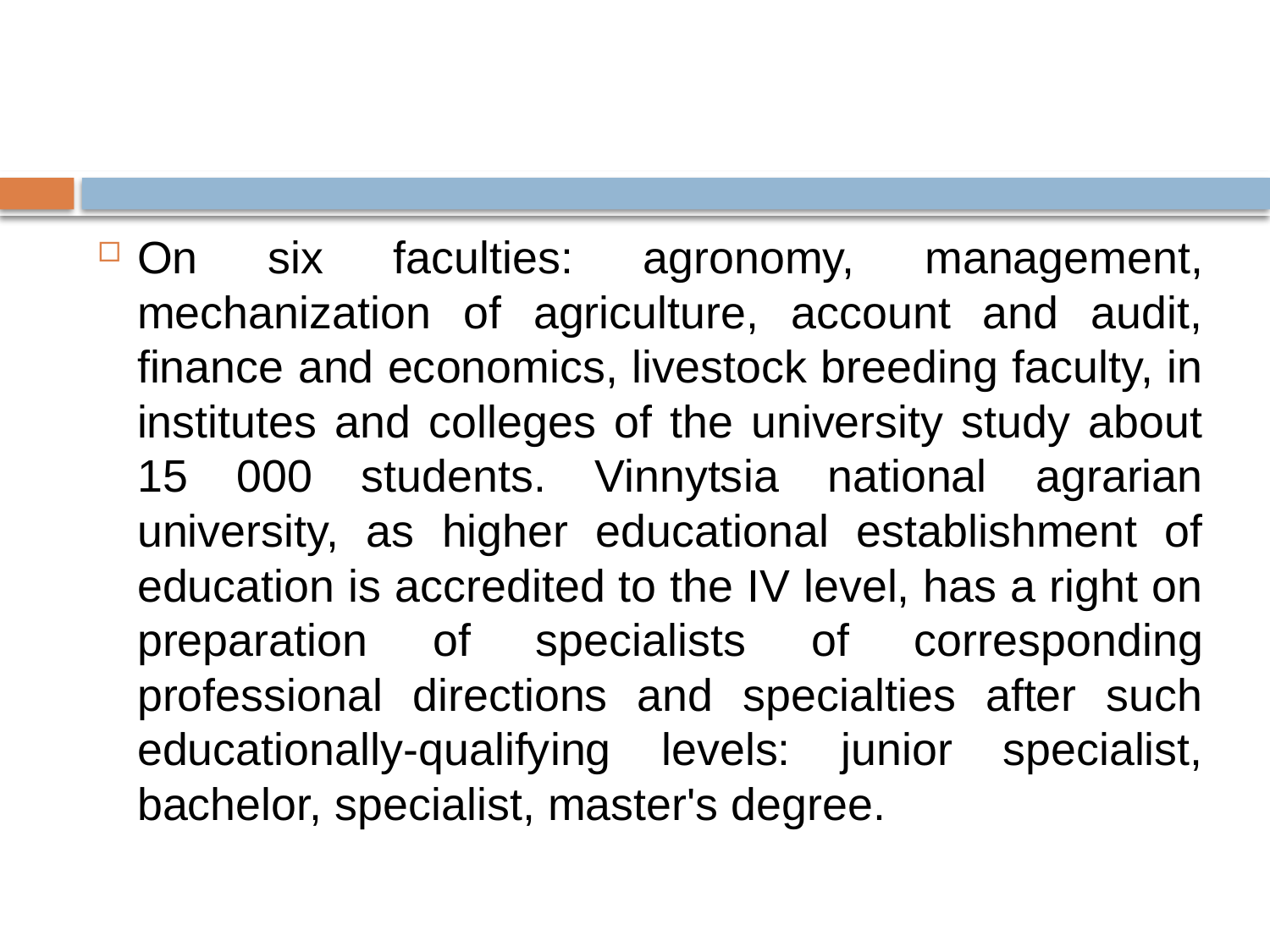

#
On six faculties: agronomy, management, mechanization of agriculture, account and audit, finance and economics, livestock breeding faculty, in institutes and colleges of the university study about 15 000 students. Vinnytsia national agrarian university, as higher educational establishment of education is accredited to the ІV level, has a right on preparation of specialists of corresponding professional directions and specialties after such educationally-qualifying levels: junior specialist, bachelor, specialist, master's degree.